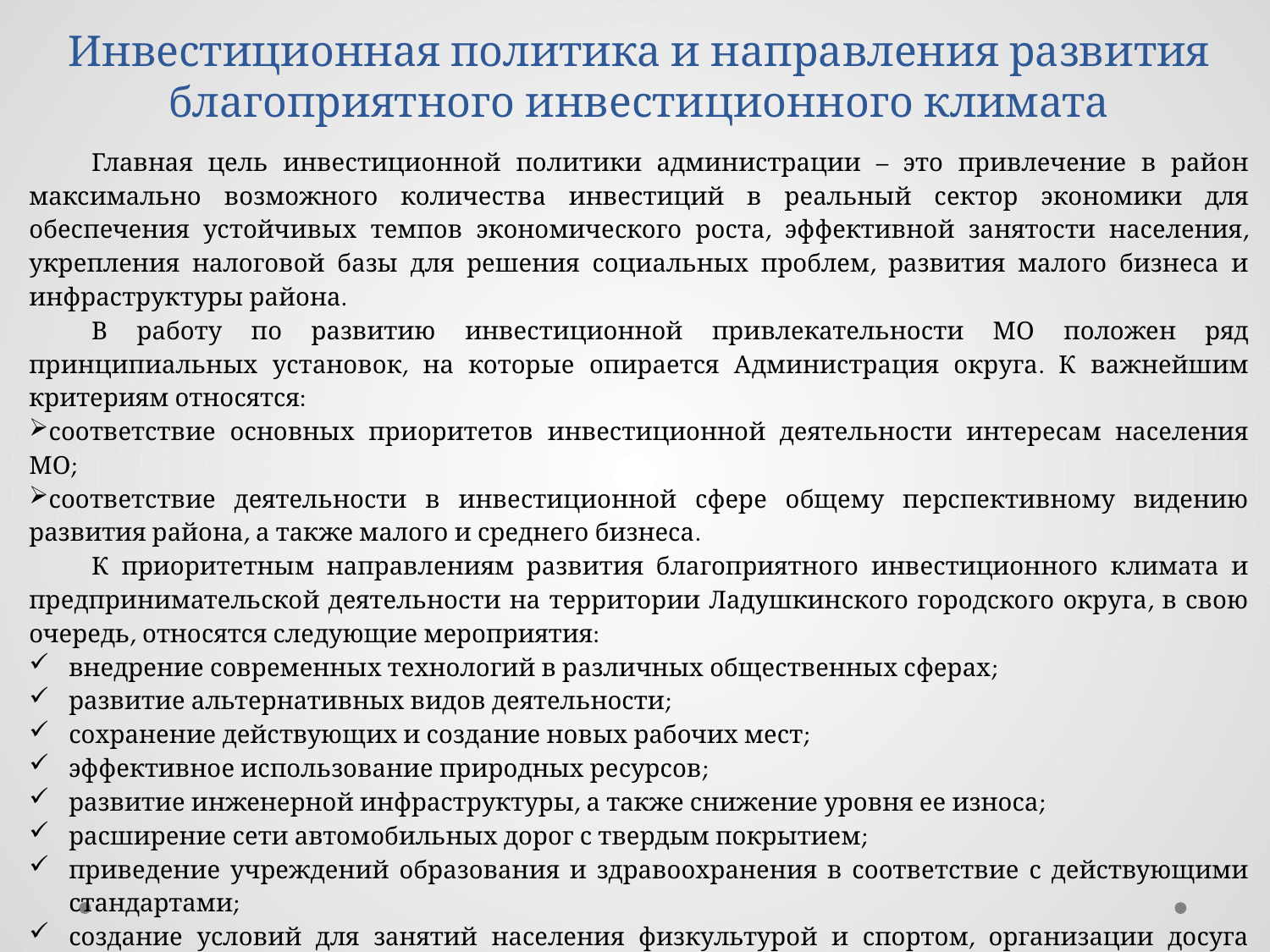

# Инвестиционная политика и направления развития благоприятного инвестиционного климата
Главная цель инвестиционной политики администрации – это привлечение в район максимально возможного количества инвестиций в реальный сектор экономики для обеспечения устойчивых темпов экономического роста, эффективной занятости населения, укрепления налоговой базы для решения социальных проблем, развития малого бизнеса и инфраструктуры района.
В работу по развитию инвестиционной привлекательности МО положен ряд принципиальных установок, на которые опирается Администрация округа. К важнейшим критериям относятся:
соответствие основных приоритетов инвестиционной деятельности интересам населения МО;
соответствие деятельности в инвестиционной сфере общему перспективному видению развития района, а также малого и среднего бизнеса.
К приоритетным направлениям развития благоприятного инвестиционного климата и предпринимательской деятельности на территории Ладушкинского городского округа, в свою очередь, относятся следующие мероприятия:
внедрение современных технологий в различных общественных сферах;
развитие альтернативных видов деятельности;
сохранение действующих и создание новых рабочих мест;
эффективное использование природных ресурсов;
развитие инженерной инфраструктуры, а также снижение уровня ее износа;
расширение сети автомобильных дорог с твердым покрытием;
приведение учреждений образования и здравоохранения в соответствие с действующими стандартами;
создание условий для занятий населения физкультурой и спортом, организации досуга населения,
развитие туризма.